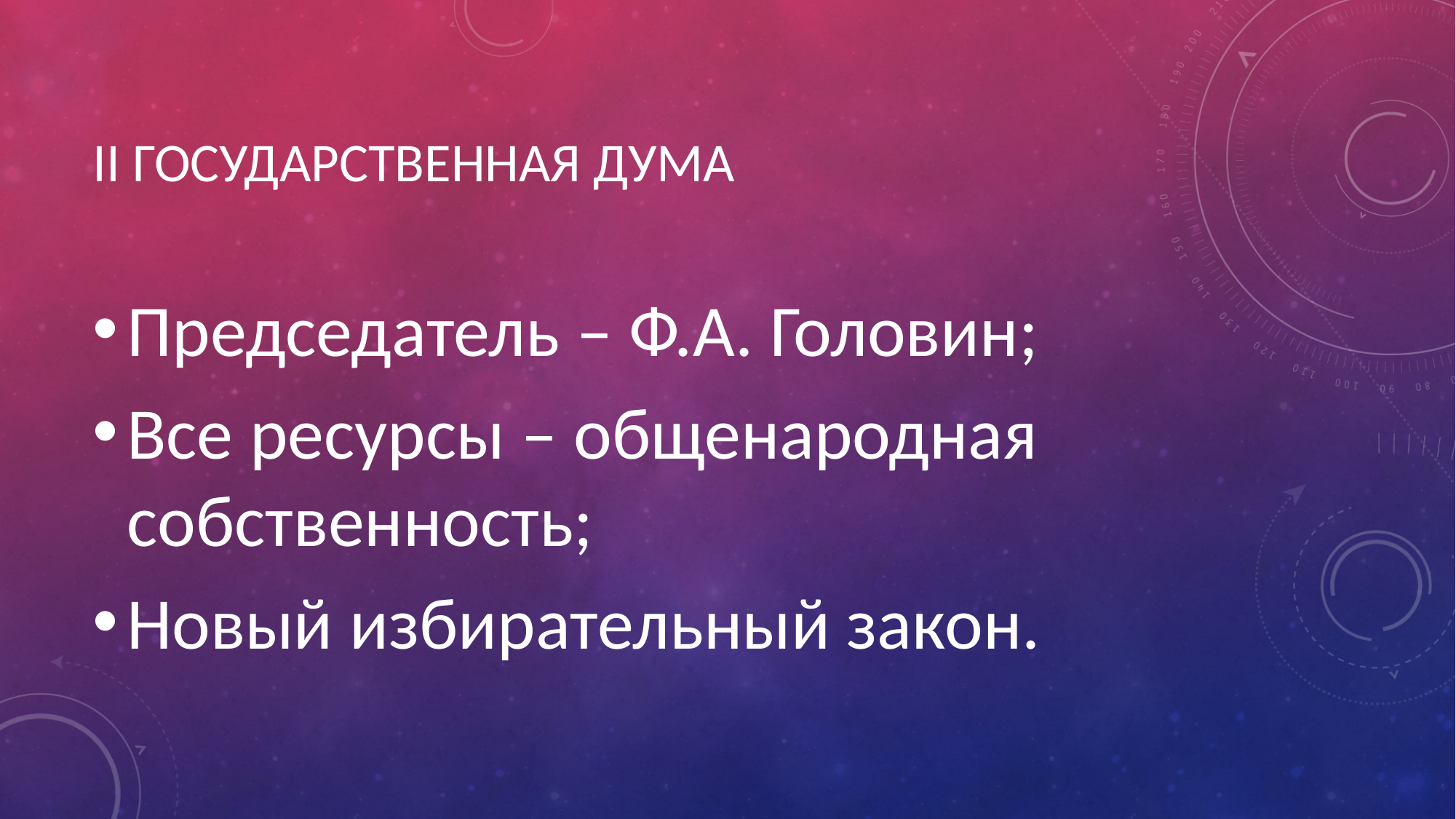

# II Государственная дума
Председатель – Ф.А. Головин;
Все ресурсы – общенародная собственность;
Новый избирательный закон.